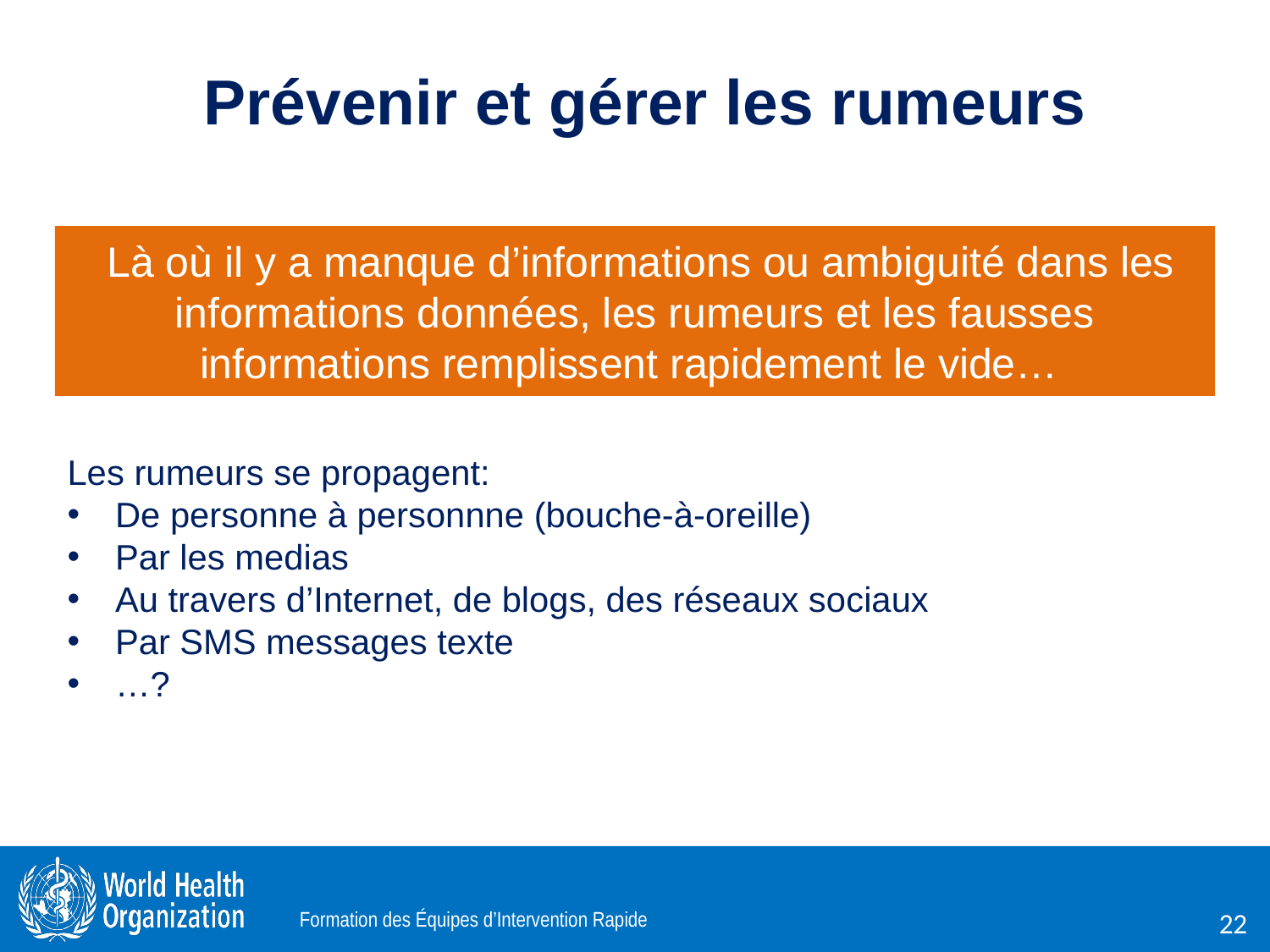

Prévenir et gérer les rumeurs
# Là où il y a manque d’informations ou ambiguité dans les informations données, les rumeurs et les fausses informations remplissent rapidement le vide…
Les rumeurs se propagent:
De personne à personnne (bouche-à-oreille)
Par les medias
Au travers d’Internet, de blogs, des réseaux sociaux
Par SMS messages texte
…?